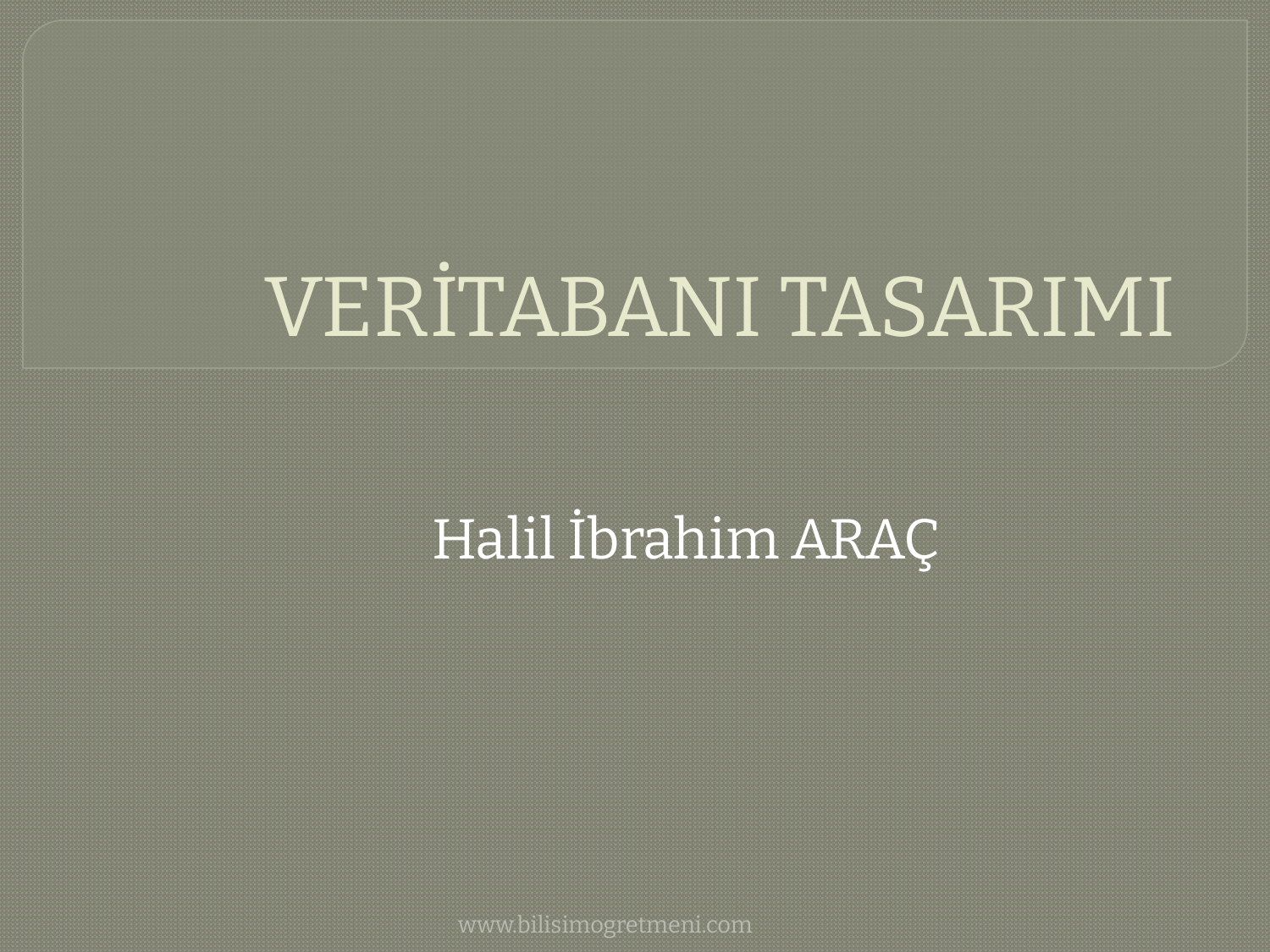

# VERİTABANI TASARIMI
Halil İbrahim ARAÇ
www.bilisimogretmeni.com